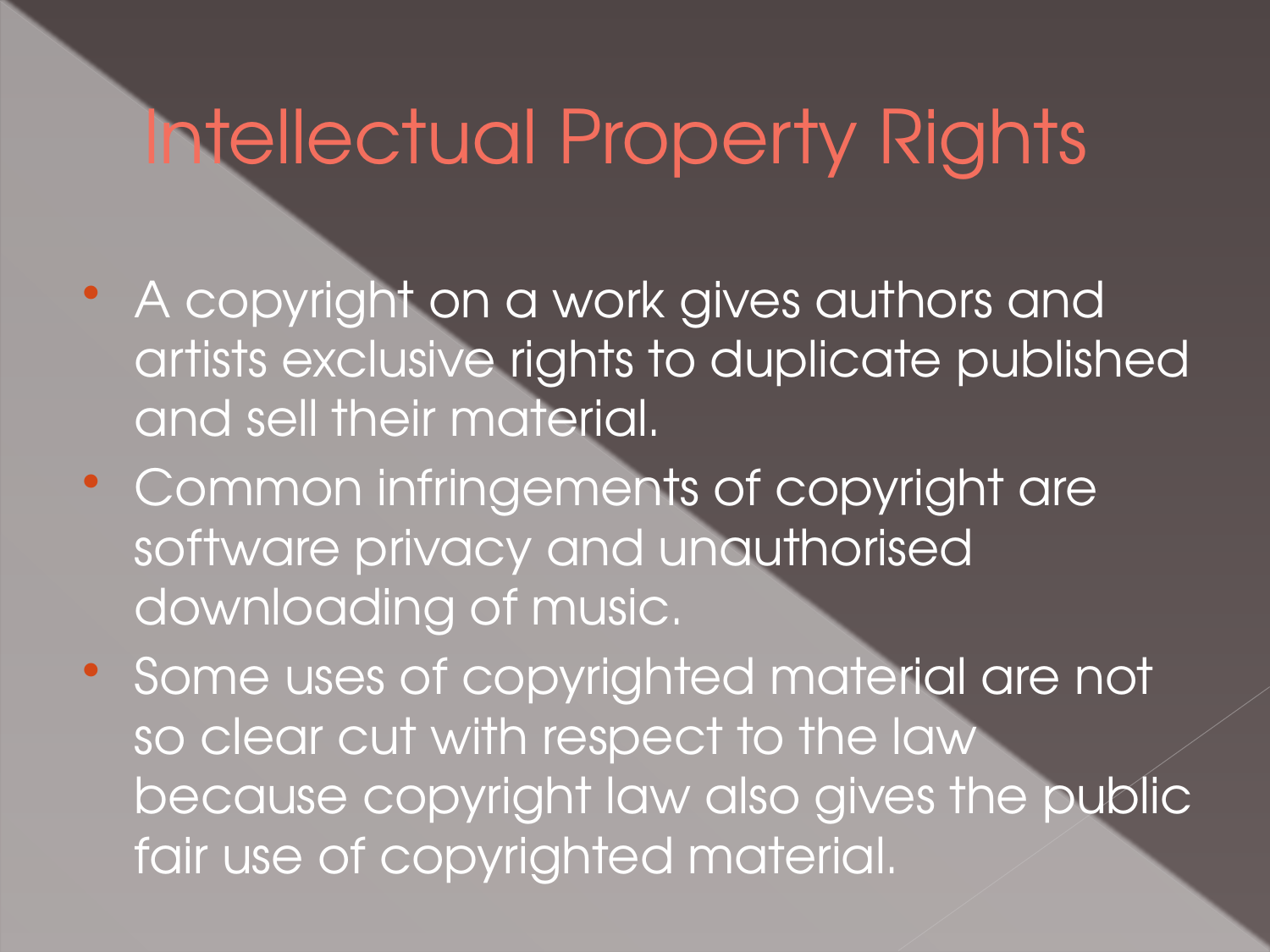

# Intellectual Property Rights
A copyright on a work gives authors and artists exclusive rights to duplicate published and sell their material.
Common infringements of copyright are software privacy and unauthorised downloading of music.
Some uses of copyrighted material are not so clear cut with respect to the law because copyright law also gives the public fair use of copyrighted material.